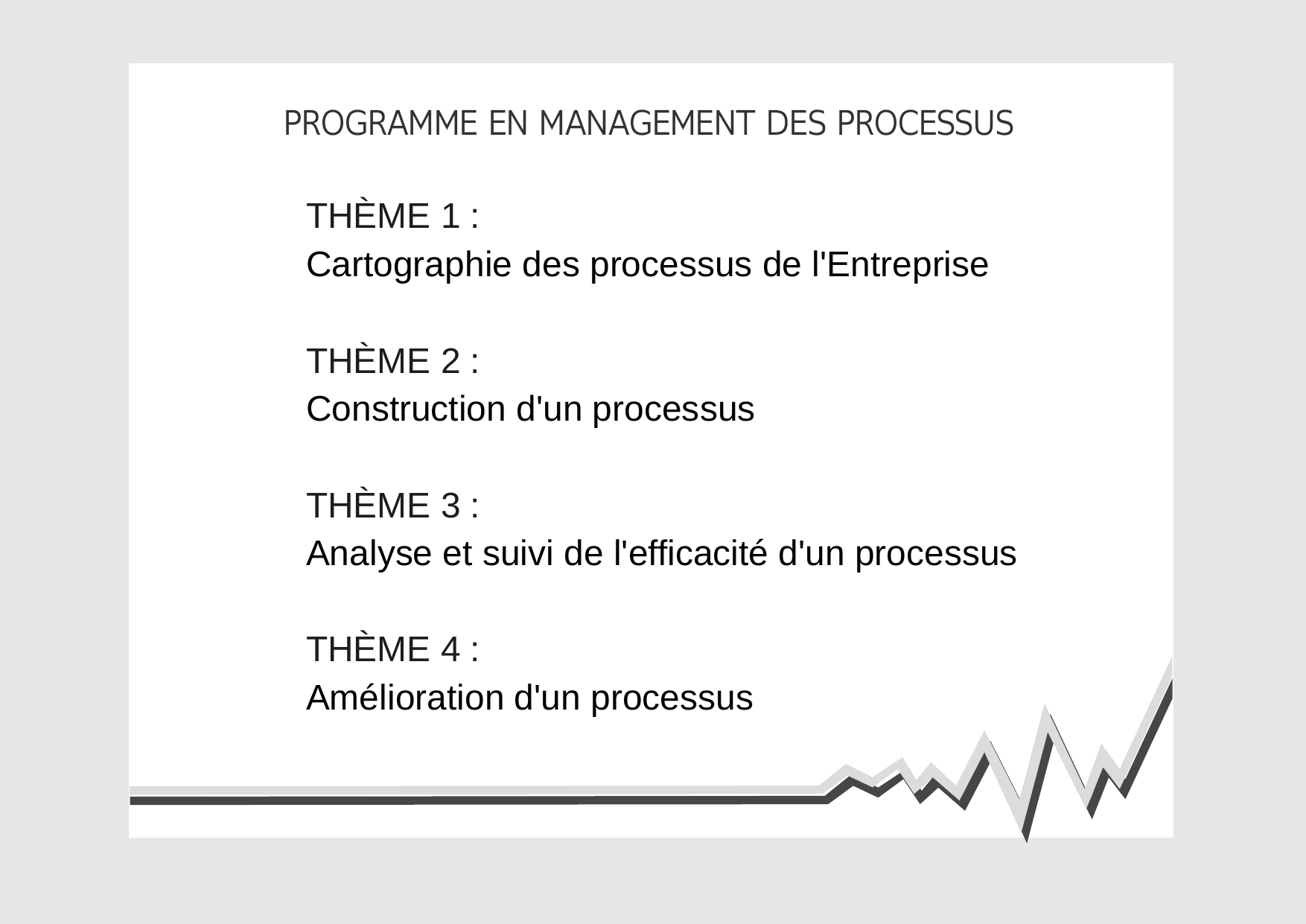

PROGRAMME EN MANAGEMENT DES PROCESSUS
THÈME 1 :
Cartographie des processus de l'Entreprise

THÈME 2 :
Construction d'un processus

THÈME 3 :
Analyse et suivi de l'efficacité d'un processus

THÈME 4 :
Amélioration d'un processus